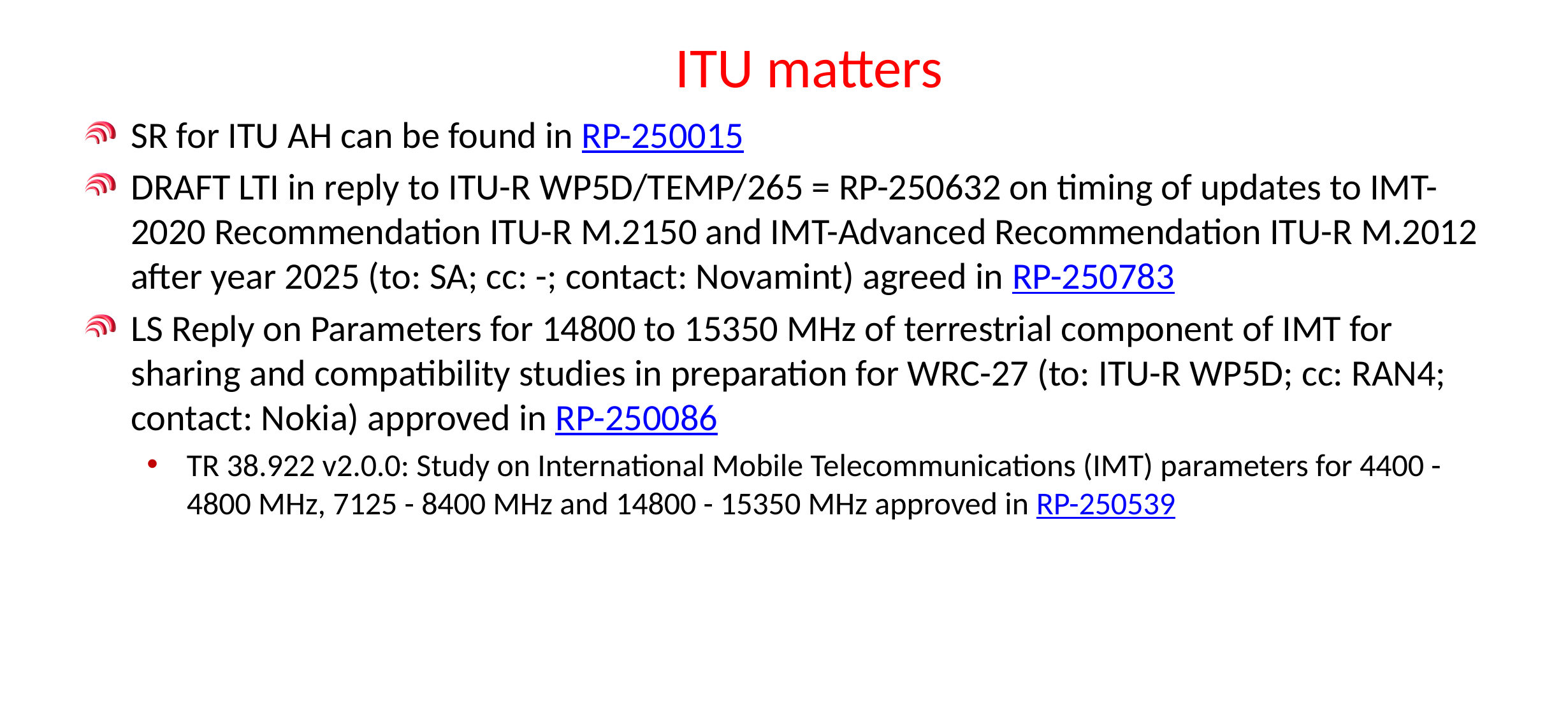

# ITU matters
SR for ITU AH can be found in RP-250015
DRAFT LTI in reply to ITU-R WP5D/TEMP/265 = RP-250632 on timing of updates to IMT-2020 Recommendation ITU-R M.2150 and IMT-Advanced Recommendation ITU-R M.2012 after year 2025 (to: SA; cc: -; contact: Novamint) agreed in RP-250783
LS Reply on Parameters for 14800 to 15350 MHz of terrestrial component of IMT for sharing and compatibility studies in preparation for WRC-27 (to: ITU-R WP5D; cc: RAN4; contact: Nokia) approved in RP-250086
TR 38.922 v2.0.0: Study on International Mobile Telecommunications (IMT) parameters for 4400 - 4800 MHz, 7125 - 8400 MHz and 14800 - 15350 MHz approved in RP-250539